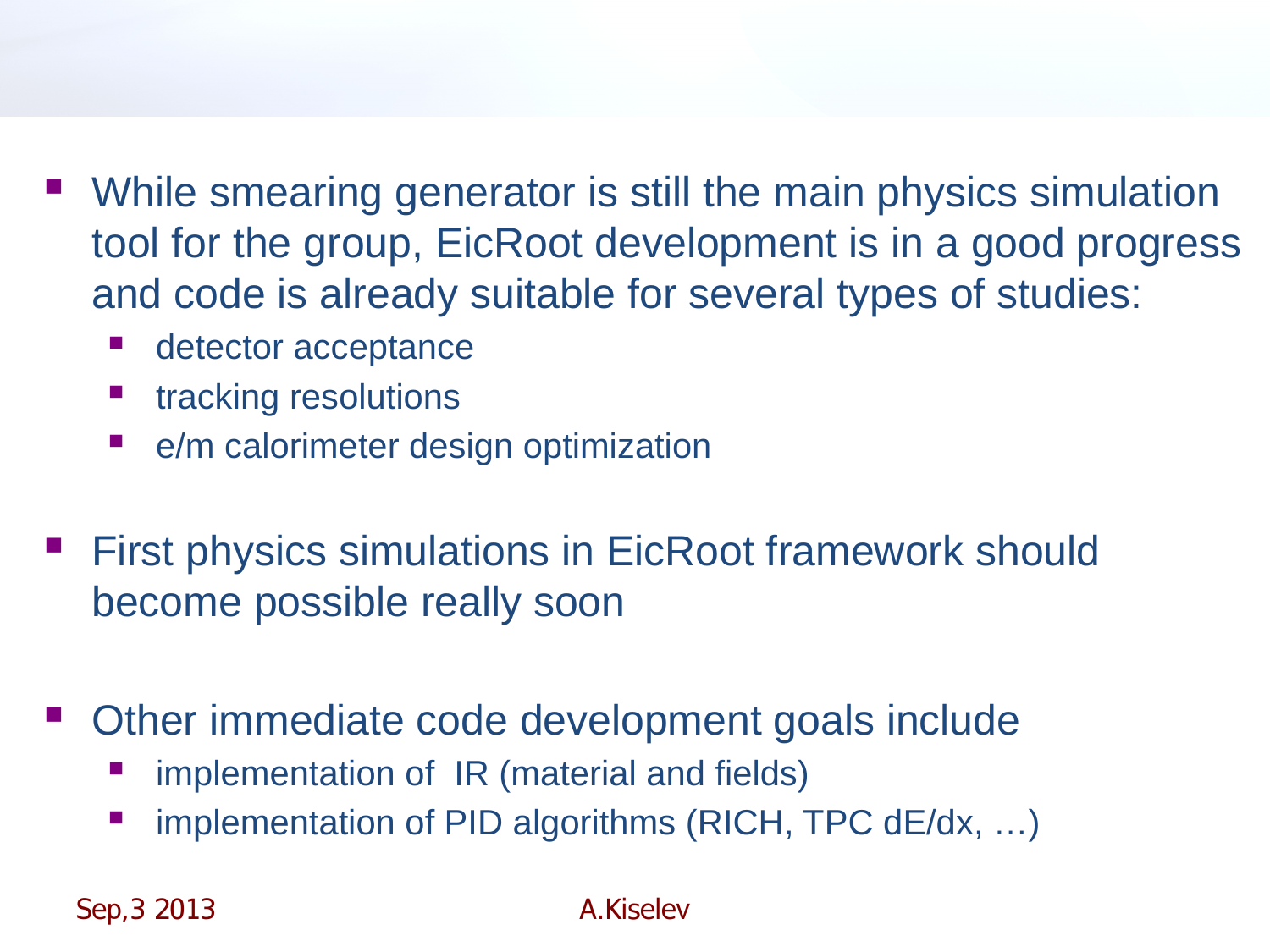

While smearing generator is still the main physics simulation tool for the group, EicRoot development is in a good progress and code is already suitable for several types of studies:
detector acceptance
tracking resolutions
e/m calorimeter design optimization

First physics simulations in EicRoot framework should become possible really soon

Other immediate code development goals include
implementation of  IR (material and fields)
implementation of PID algorithms (RICH, TPC dE/dx, …)
Sep,3 2013
A.Kiselev